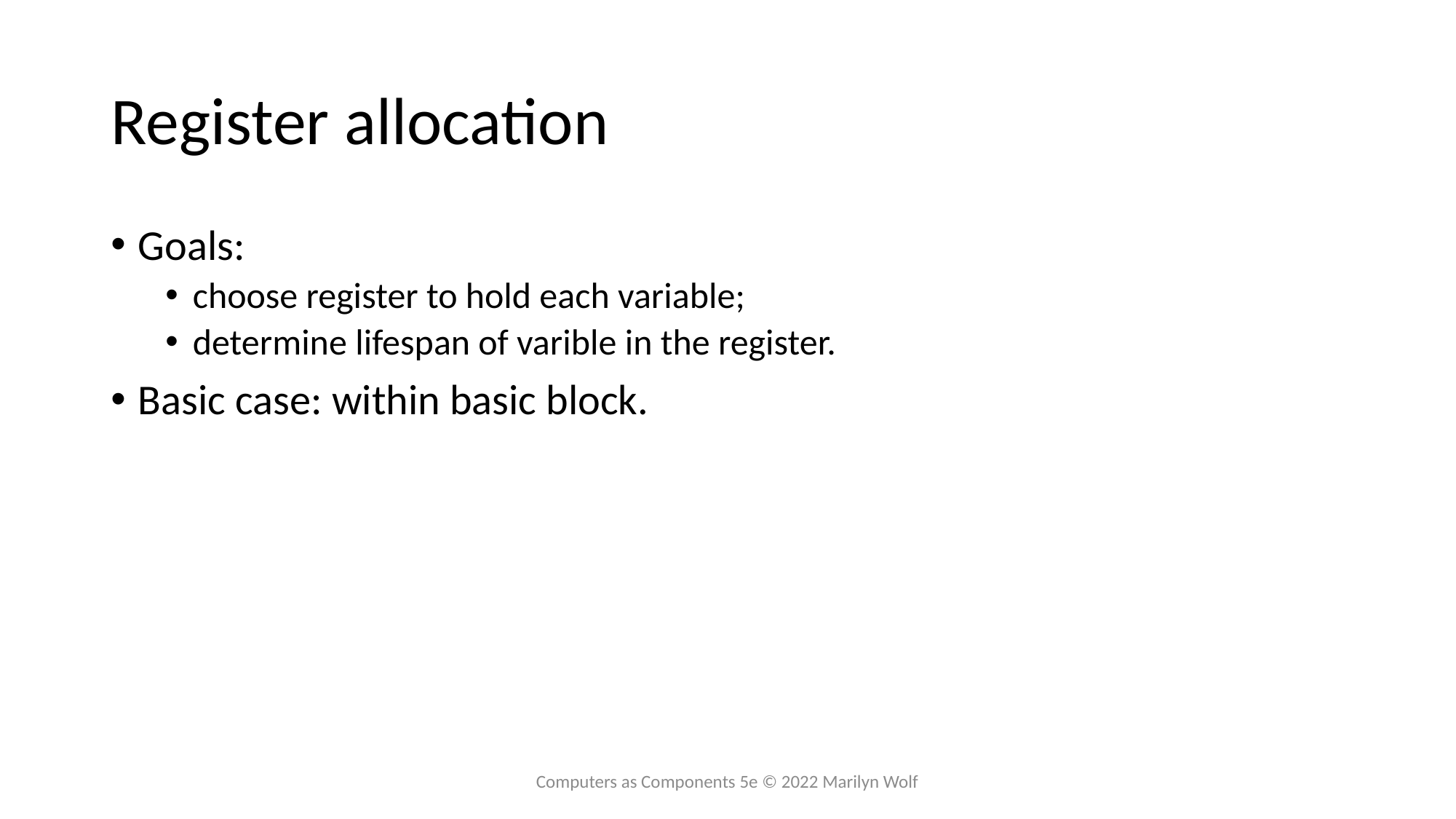

# Register allocation
Goals:
choose register to hold each variable;
determine lifespan of varible in the register.
Basic case: within basic block.
Computers as Components 5e © 2022 Marilyn Wolf